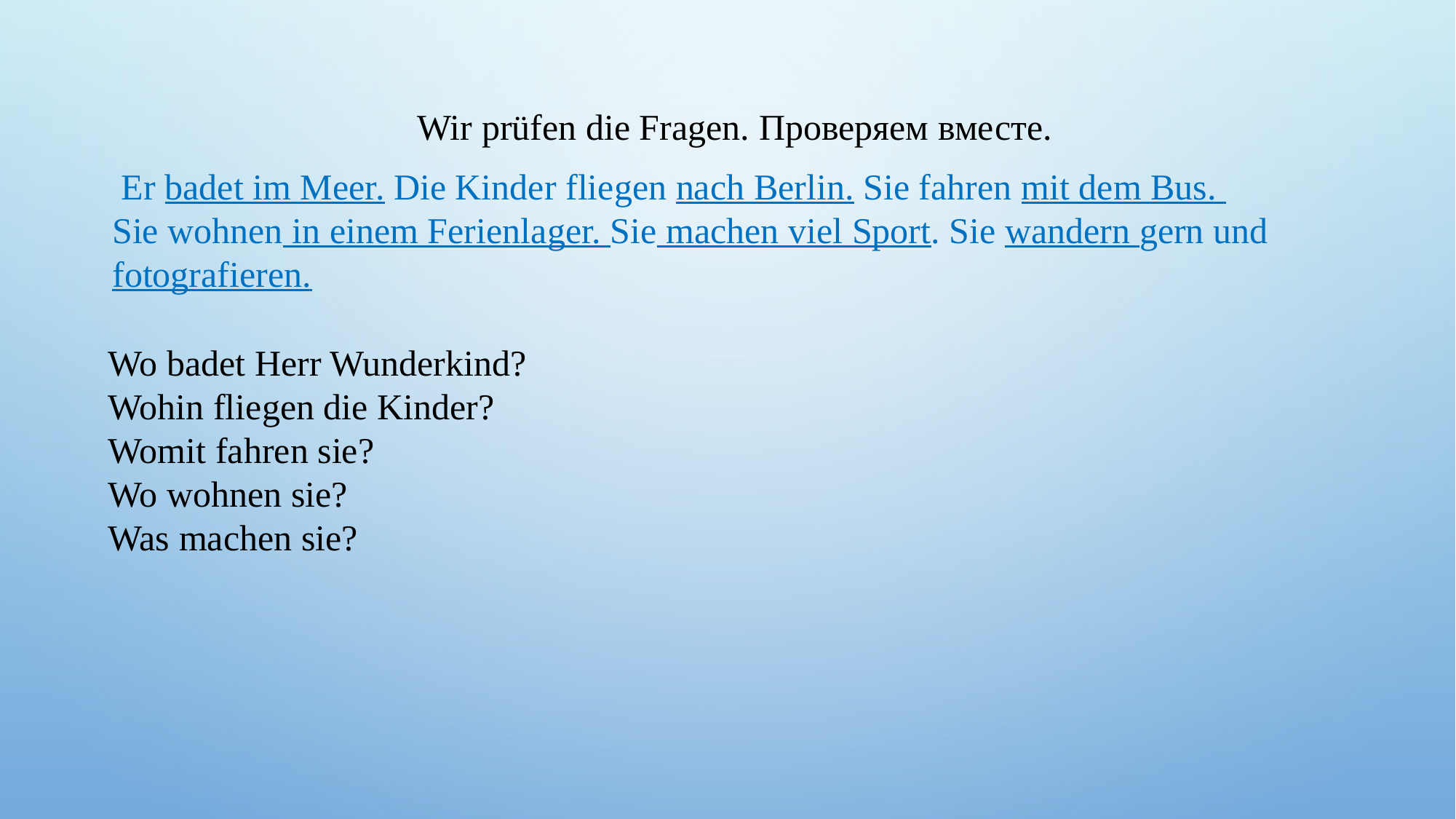

Wir prüfen die Fragen. Проверяем вместе.

 Er badet im Meer. Die Kinder fliegen nach Berlin. Sie fahren mit dem Bus.
Sie wohnen in einem Ferienlager. Sie machen viel Sport. Sie wandern gern und fotografieren.
Wo badet Herr Wunderkind?
Wohin fliegen die Kinder?
Womit fahren sie?
Wo wohnen sie?
Was machen sie?